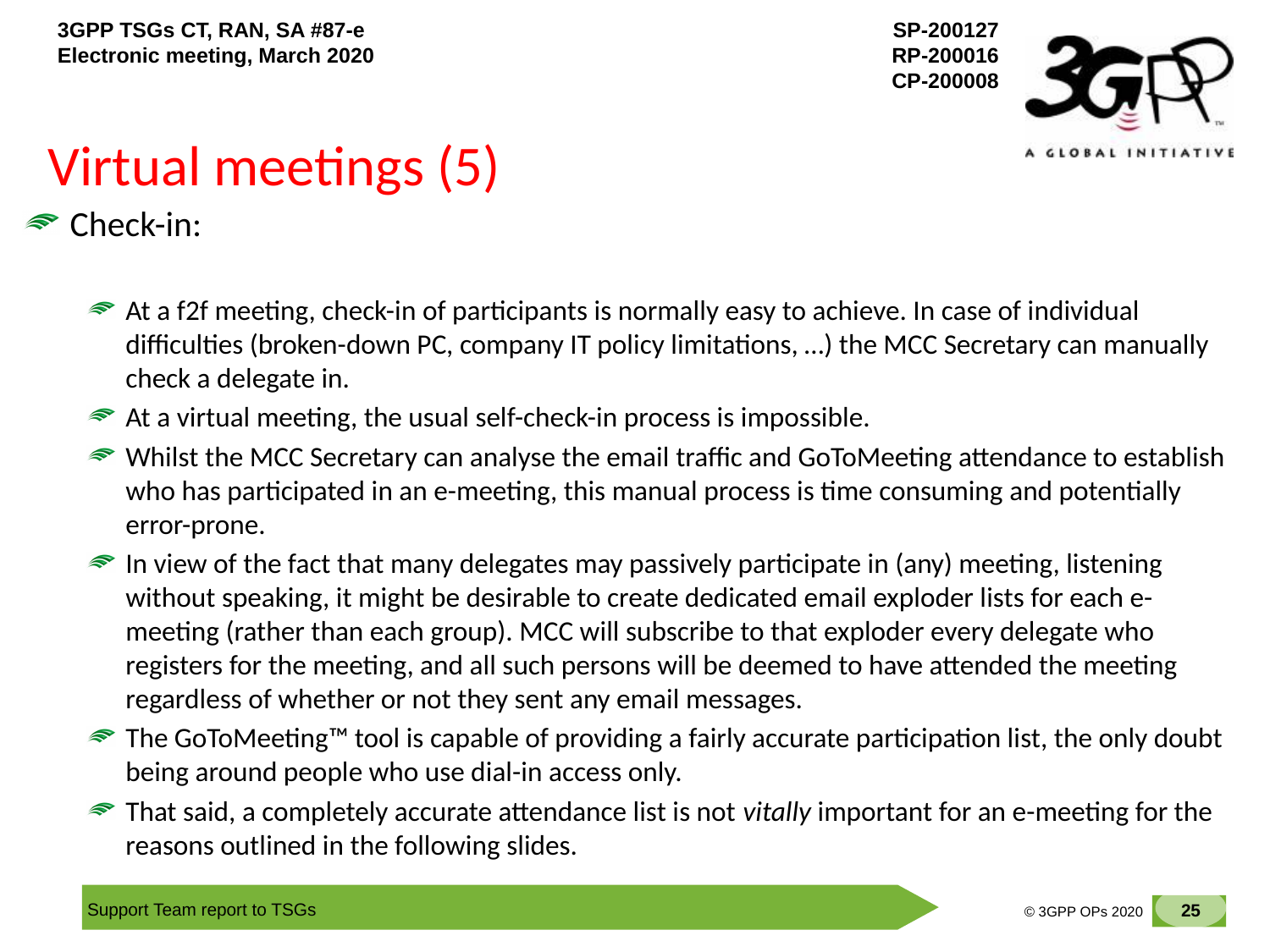

# Virtual meetings (5)
Check-in:
At a f2f meeting, check-in of participants is normally easy to achieve. In case of individual difficulties (broken-down PC, company IT policy limitations, …) the MCC Secretary can manually check a delegate in.
At a virtual meeting, the usual self-check-in process is impossible.
Whilst the MCC Secretary can analyse the email traffic and GoToMeeting attendance to establish who has participated in an e-meeting, this manual process is time consuming and potentially error-prone.
In view of the fact that many delegates may passively participate in (any) meeting, listening without speaking, it might be desirable to create dedicated email exploder lists for each e-meeting (rather than each group). MCC will subscribe to that exploder every delegate who registers for the meeting, and all such persons will be deemed to have attended the meeting regardless of whether or not they sent any email messages.
The GoToMeeting™ tool is capable of providing a fairly accurate participation list, the only doubt being around people who use dial-in access only.
That said, a completely accurate attendance list is not vitally important for an e-meeting for the reasons outlined in the following slides.

25